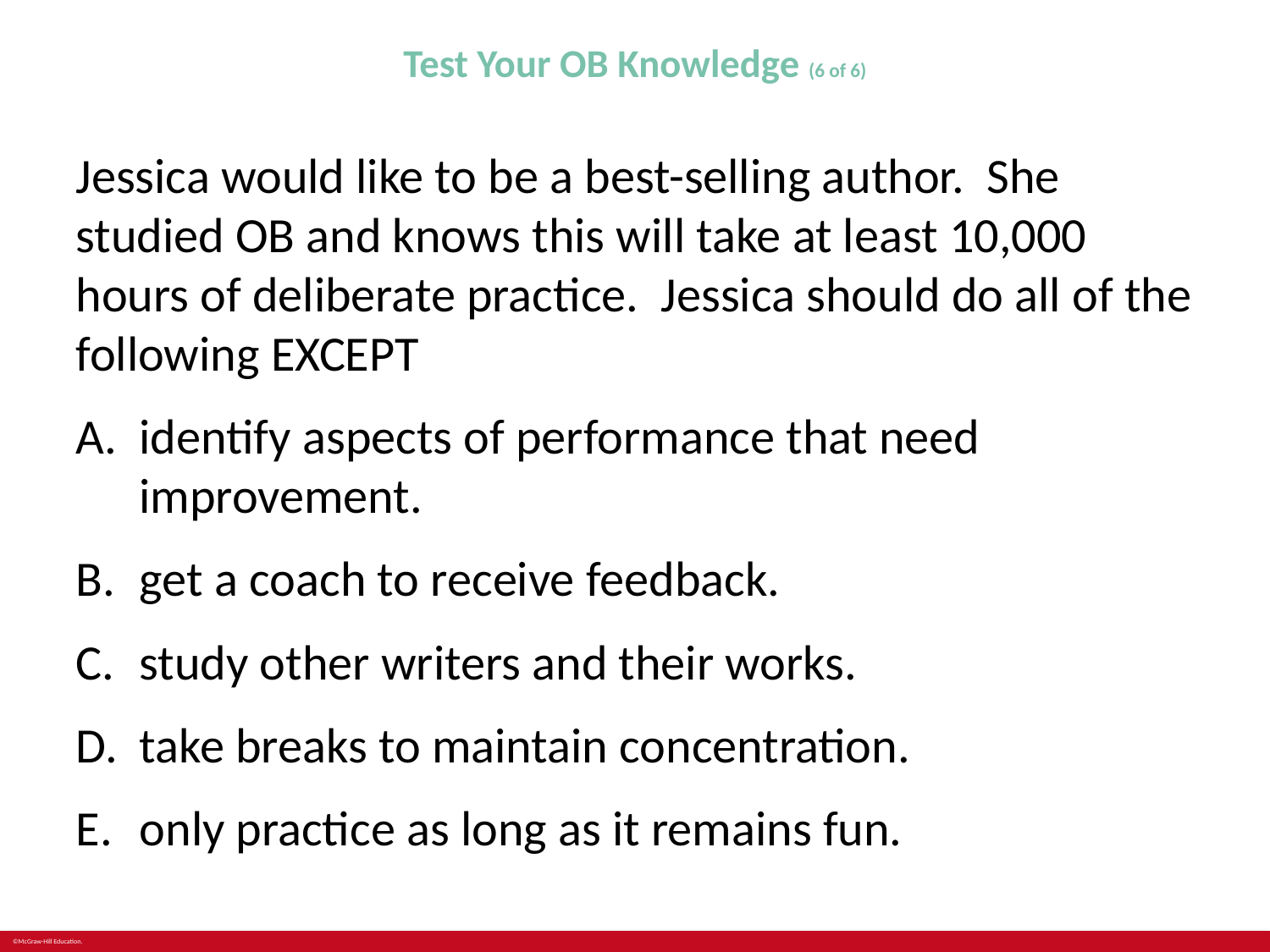

# Test Your OB Knowledge (6 of 6)
Jessica would like to be a best-selling author.  She studied OB and knows this will take at least 10,000 hours of deliberate practice.  Jessica should do all of the following EXCEPT
identify aspects of performance that need improvement.
get a coach to receive feedback.
study other writers and their works.
take breaks to maintain concentration.
only practice as long as it remains fun.